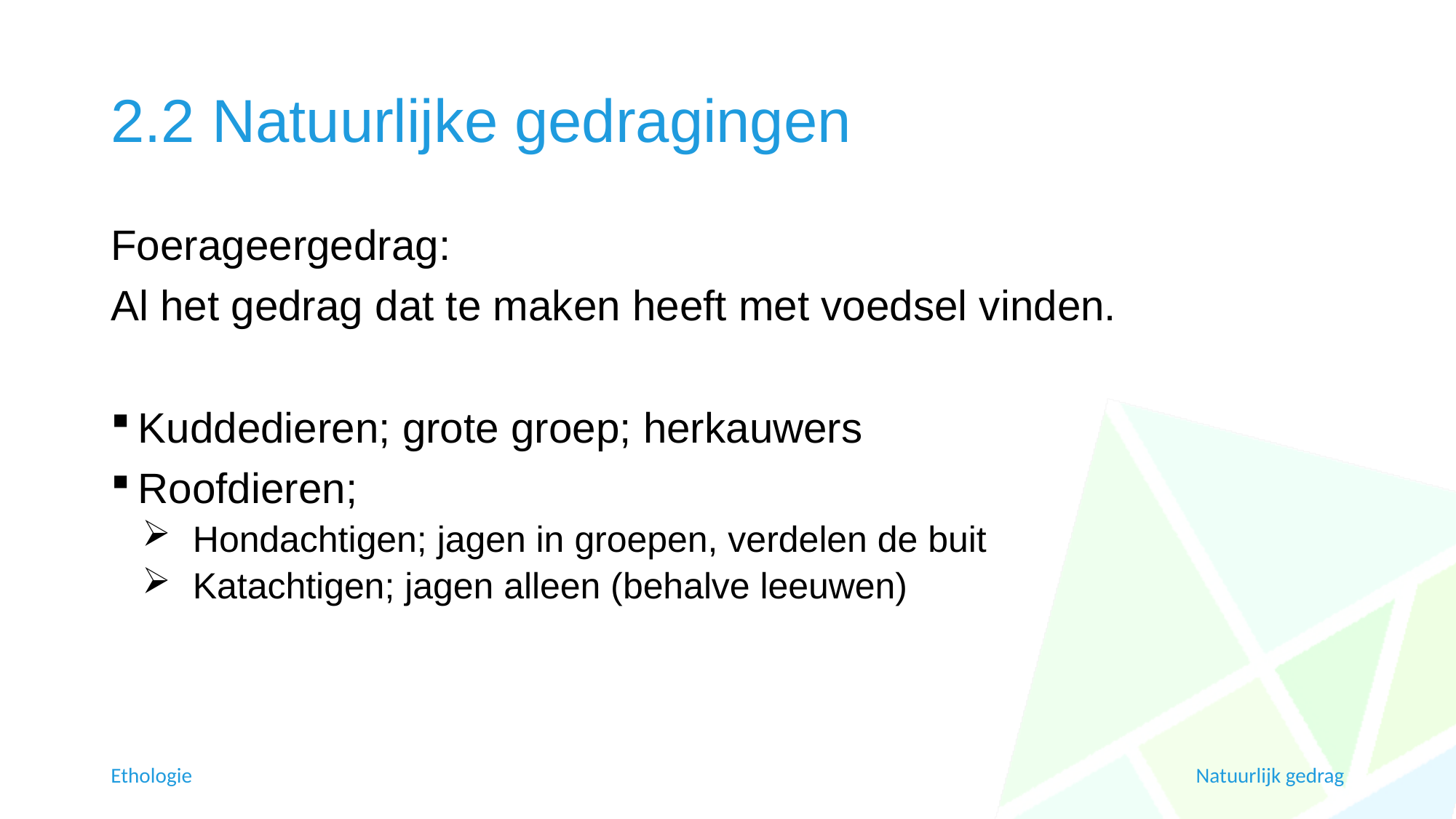

# 2.2 Natuurlijke gedragingen
Foerageergedrag:
Al het gedrag dat te maken heeft met voedsel vinden.

Kuddedieren; grote groep; herkauwers
Roofdieren;
Hondachtigen; jagen in groepen, verdelen de buit
Katachtigen; jagen alleen (behalve leeuwen)
Ethologie
Natuurlijk gedrag